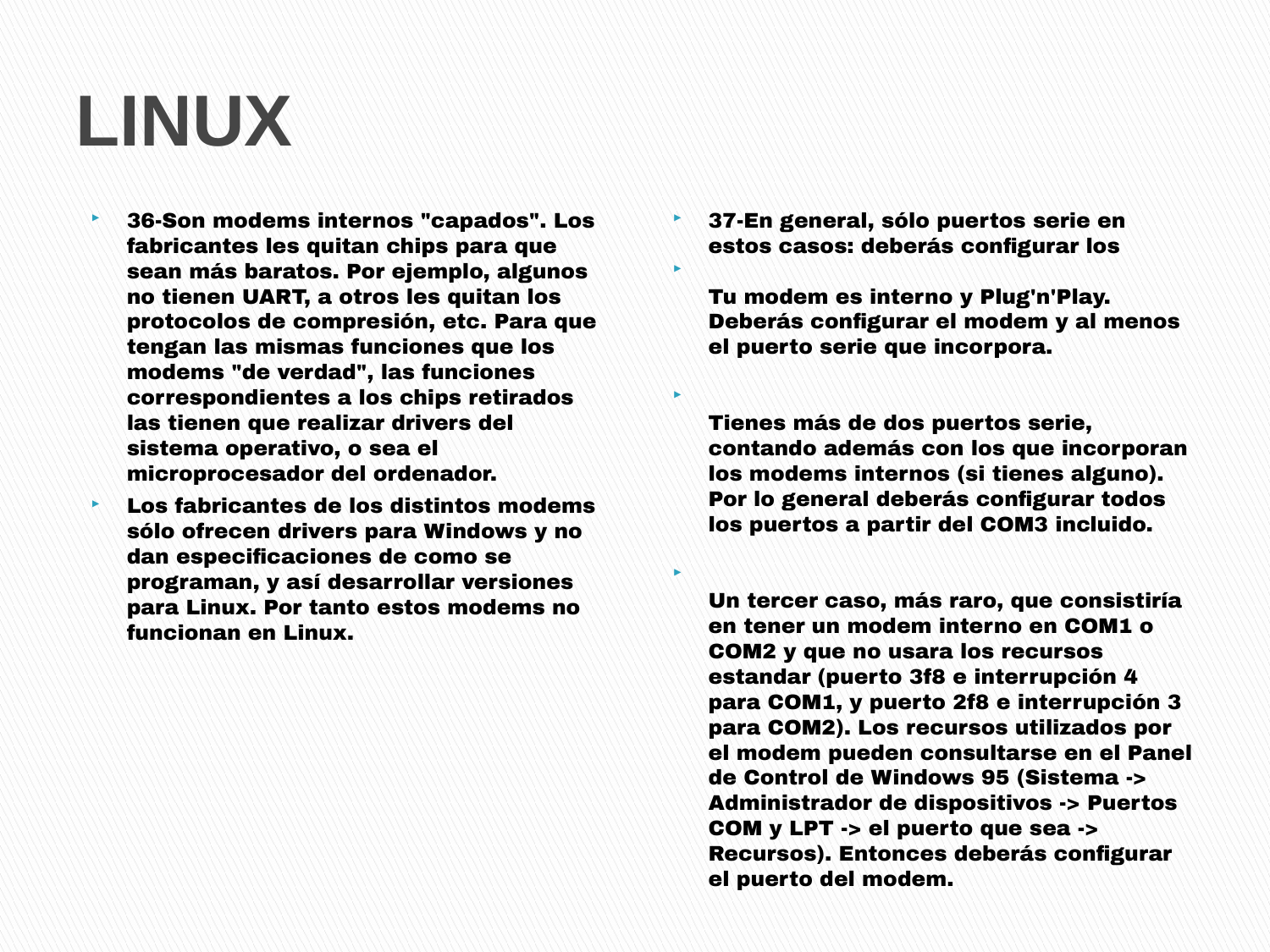

# LINUX
36-Son modems internos "capados". Los fabricantes les quitan chips para que sean más baratos. Por ejemplo, algunos no tienen UART, a otros les quitan los protocolos de compresión, etc. Para que tengan las mismas funciones que los modems "de verdad", las funciones correspondientes a los chips retirados las tienen que realizar drivers del sistema operativo, o sea el microprocesador del ordenador.
Los fabricantes de los distintos modems sólo ofrecen drivers para Windows y no dan especificaciones de como se programan, y así desarrollar versiones para Linux. Por tanto estos modems no funcionan en Linux.

37-En general, sólo puertos serie en estos casos: deberás configurar los
Tu modem es interno y Plug'n'Play. Deberás configurar el modem y al menos el puerto serie que incorpora.
Tienes más de dos puertos serie, contando además con los que incorporan los modems internos (si tienes alguno). Por lo general deberás configurar todos los puertos a partir del COM3 incluido.
Un tercer caso, más raro, que consistiría en tener un modem interno en COM1 o COM2 y que no usara los recursos estandar (puerto 3f8 e interrupción 4 para COM1, y puerto 2f8 e interrupción 3 para COM2). Los recursos utilizados por el modem pueden consultarse en el Panel de Control de Windows 95 (Sistema -> Administrador de dispositivos -> Puertos COM y LPT -> el puerto que sea -> Recursos). Entonces deberás configurar el puerto del modem.